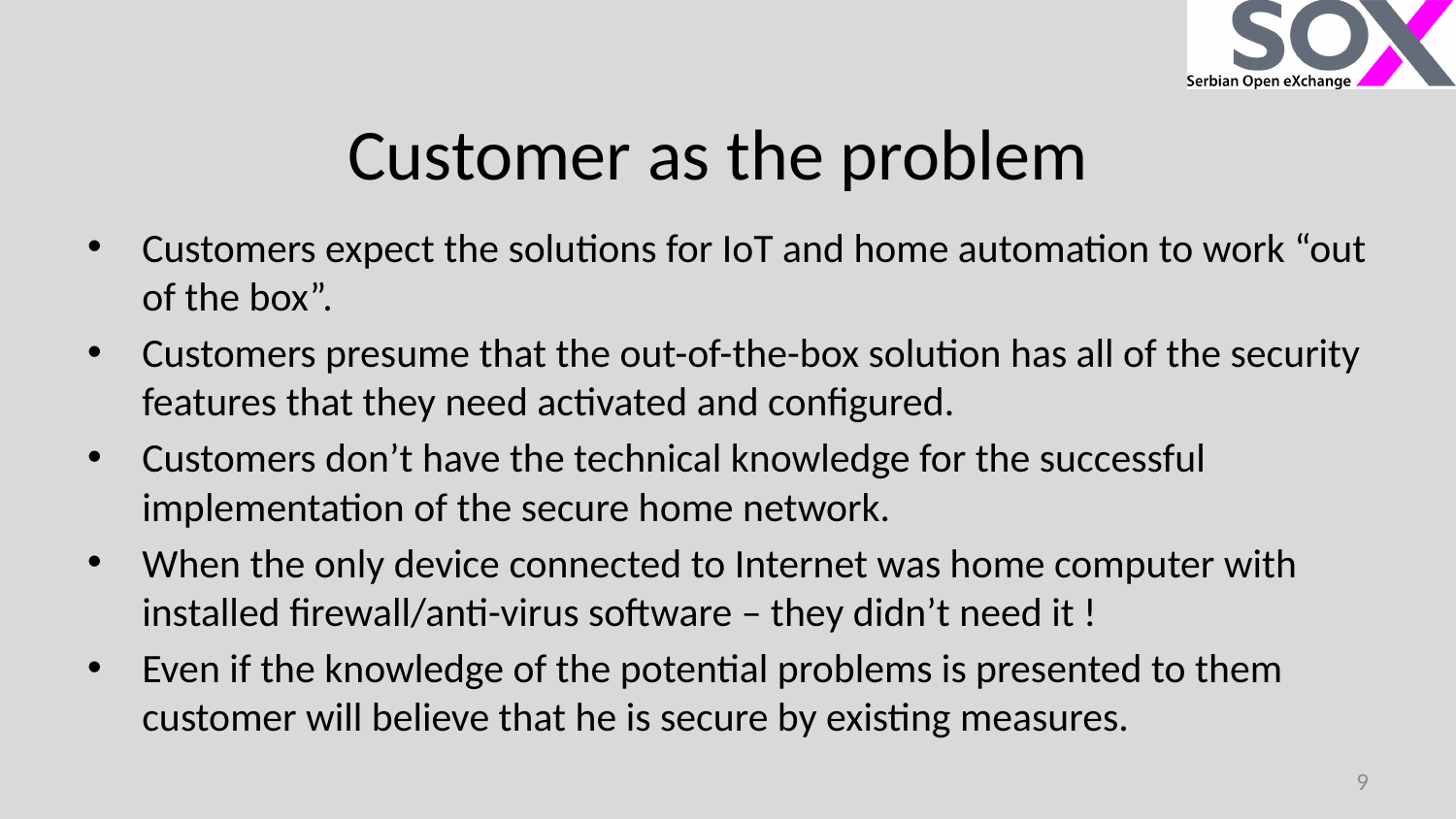

# Customer as the problem
Customers expect the solutions for IoT and home automation to work “out of the box”.
Customers presume that the out-of-the-box solution has all of the security features that they need activated and configured.
Customers don’t have the technical knowledge for the successful implementation of the secure home network.
When the only device connected to Internet was home computer with installed firewall/anti-virus software – they didn’t need it !
Even if the knowledge of the potential problems is presented to them customer will believe that he is secure by existing measures.
9